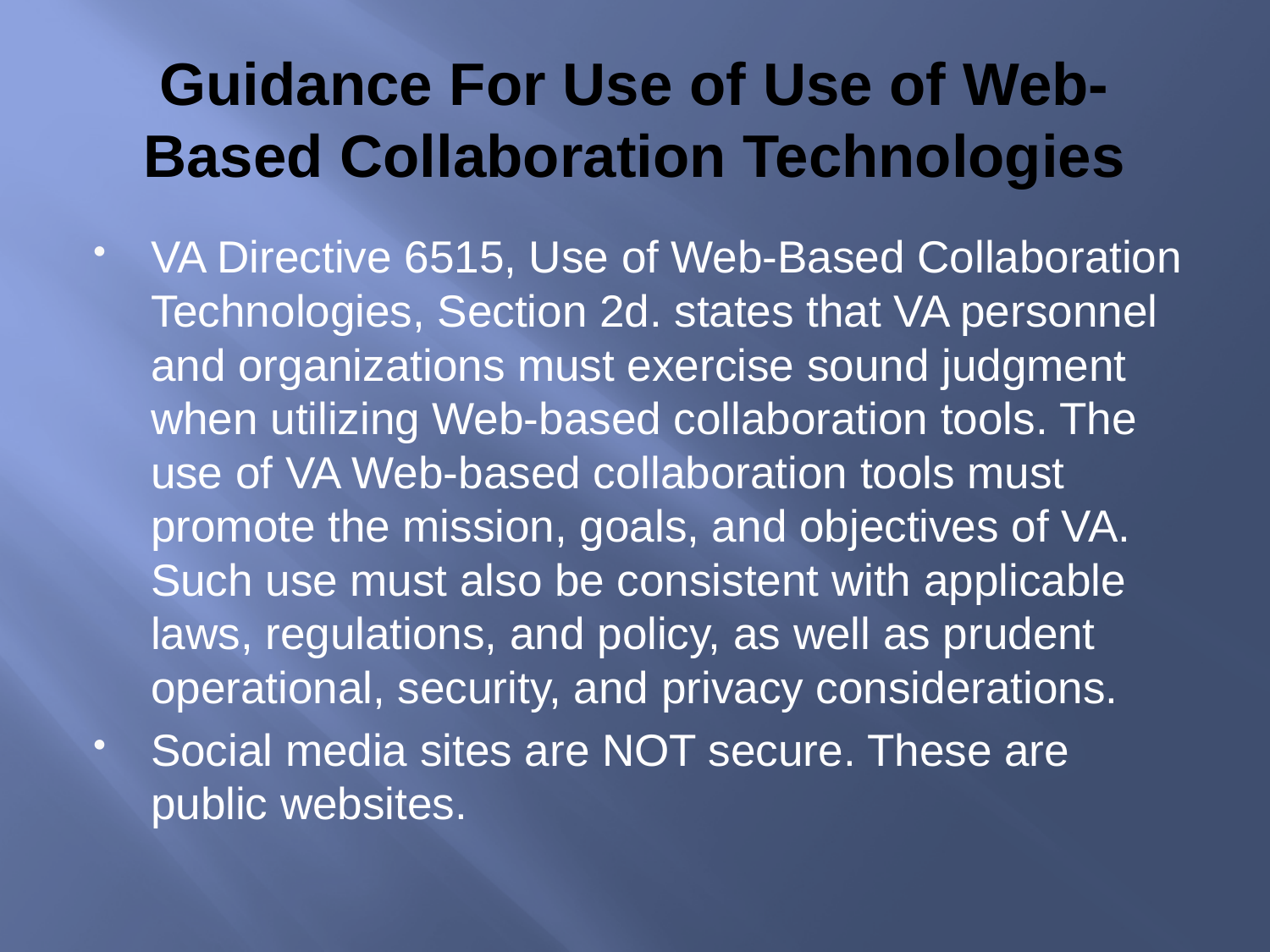

# Guidance For Use of Use of Web-Based Collaboration Technologies
VA Directive 6515, Use of Web-Based Collaboration Technologies, Section 2d. states that VA personnel and organizations must exercise sound judgment when utilizing Web-based collaboration tools. The use of VA Web-based collaboration tools must promote the mission, goals, and objectives of VA. Such use must also be consistent with applicable laws, regulations, and policy, as well as prudent operational, security, and privacy considerations.
Social media sites are NOT secure. These are public websites.